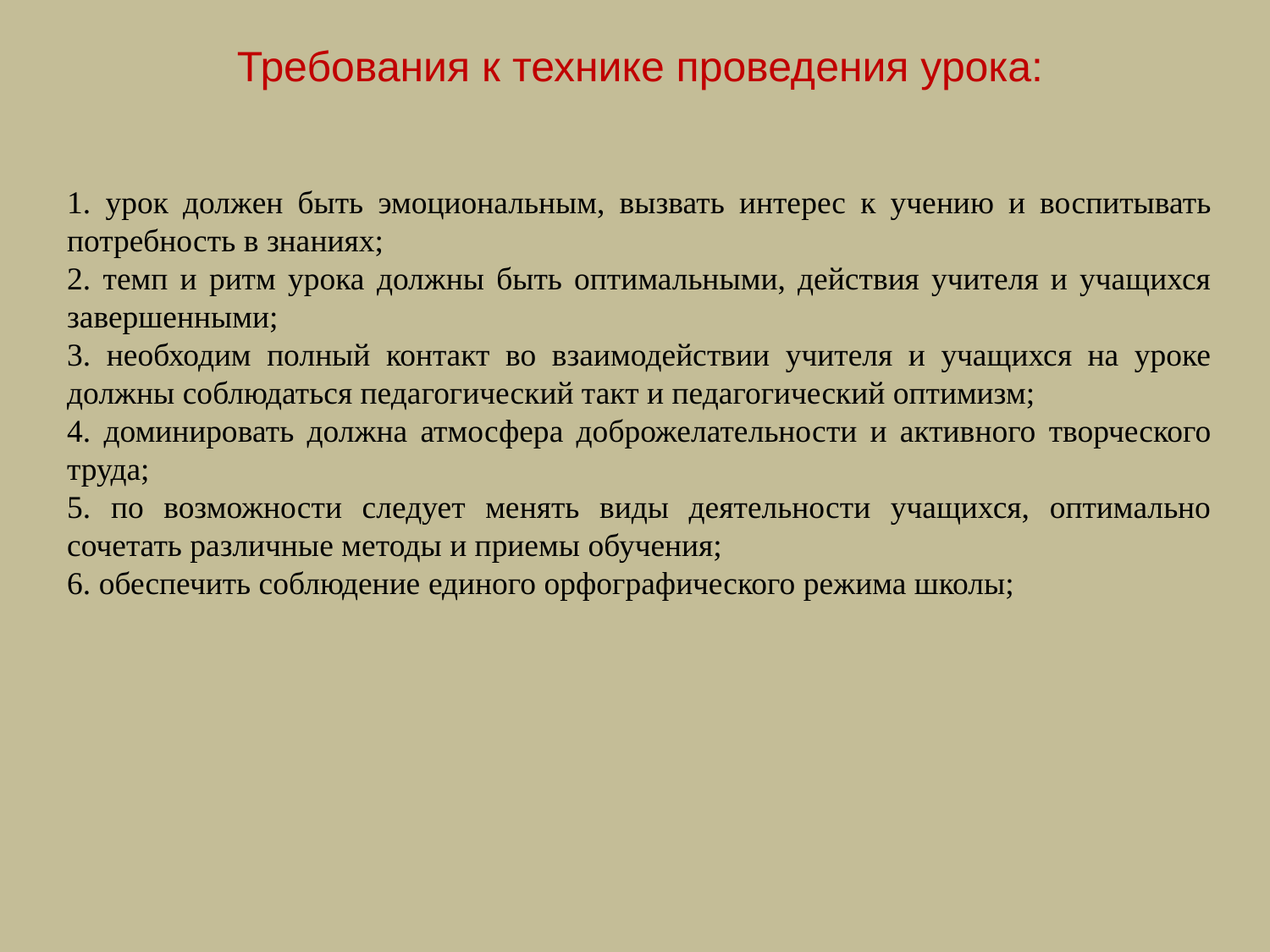

Требования к технике проведения урока:
1. урок должен быть эмоциональным, вызвать интерес к учению и воспитывать потребность в знаниях;
2. темп и ритм урока должны быть оптимальными, действия учителя и учащихся завершенными;
3. необходим полный контакт во взаимодействии учителя и учащихся на уроке должны соблюдаться педагогический такт и педагогический оптимизм;
4. доминировать должна атмосфера доброжелательности и активного творческого труда;
5. по возможности следует менять виды деятельности учащихся, оптимально сочетать различные методы и приемы обучения;
6. обеспечить соблюдение единого орфографического режима школы;